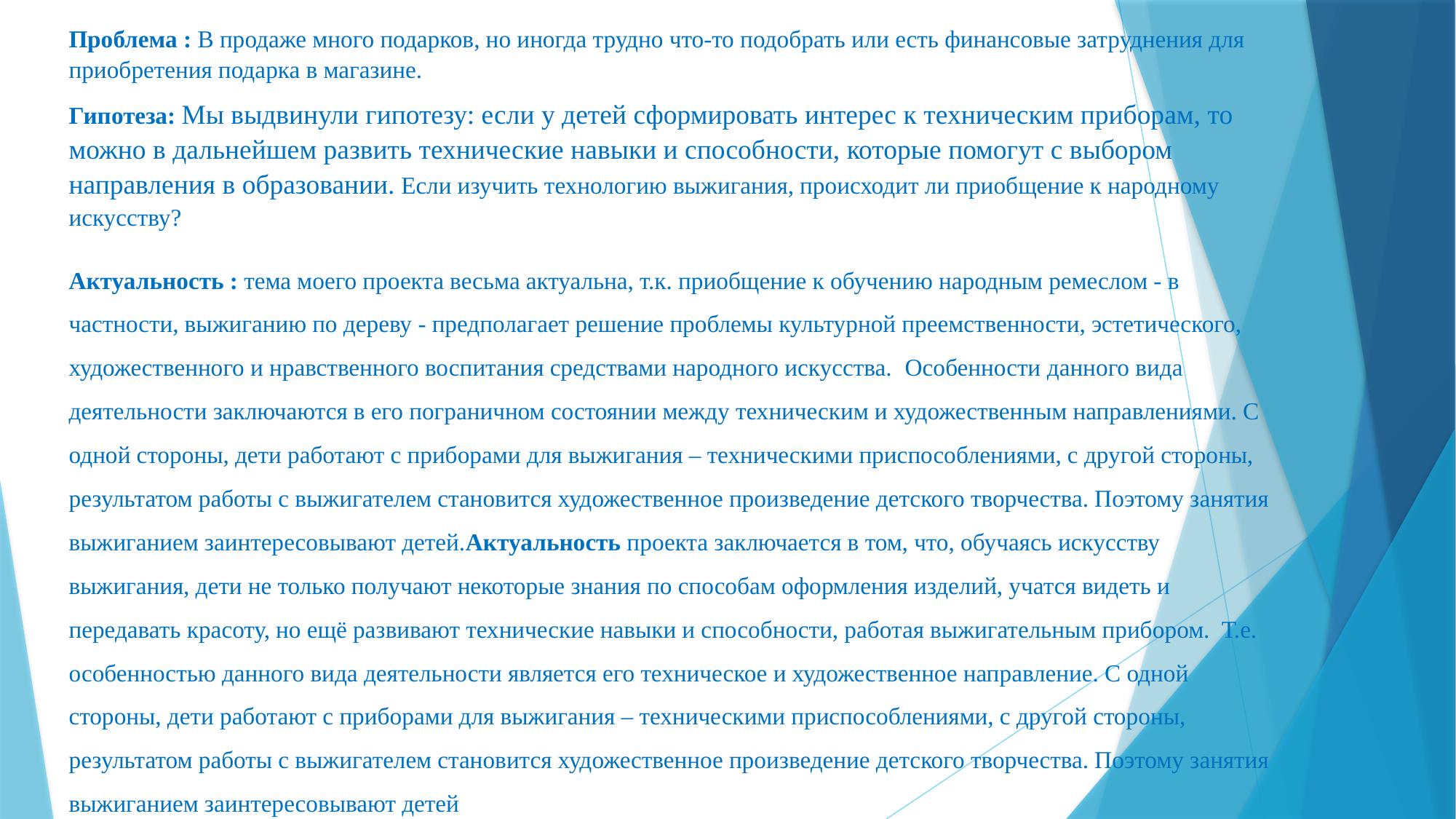

Проблема : В продаже много подарков, но иногда трудно что-то подобрать или есть финансовые затруднения для приобретения подарка в магазине.
Гипотеза: Мы выдвинули гипотезу: если у детей сформировать интерес к техническим приборам, то можно в дальнейшем развить технические навыки и способности, которые помогут с выбором направления в образовании. Если изучить технологию выжигания, происходит ли приобщение к народному искусству?
Актуальность : тема моего проекта весьма актуальна, т.к. приобщение к обучению народным ремеслом - в частности, выжиганию по дереву - предполагает решение проблемы культурной преемственности, эстетического, художественного и нравственного воспитания средствами народного искусства.  Особенности данного вида деятельности заключаются в его пограничном состоянии между техническим и художественным направлениями. С одной стороны, дети работают с приборами для выжигания – техническими приспособлениями, с другой стороны, результатом работы с выжигателем становится художественное произведение детского творчества. Поэтому занятия выжиганием заинтересовывают детей.Актуальность проекта заключается в том, что, обучаясь искусству выжигания, дети не только получают некоторые знания по способам оформления изделий, учатся видеть и передавать красоту, но ещё развивают технические навыки и способности, работая выжигательным прибором.  Т.е. особенностью данного вида деятельности является его техническое и художественное направление. С одной стороны, дети работают с приборами для выжигания – техническими приспособлениями, с другой стороны, результатом работы с выжигателем становится художественное произведение детского творчества. Поэтому занятия выжиганием заинтересовывают детей